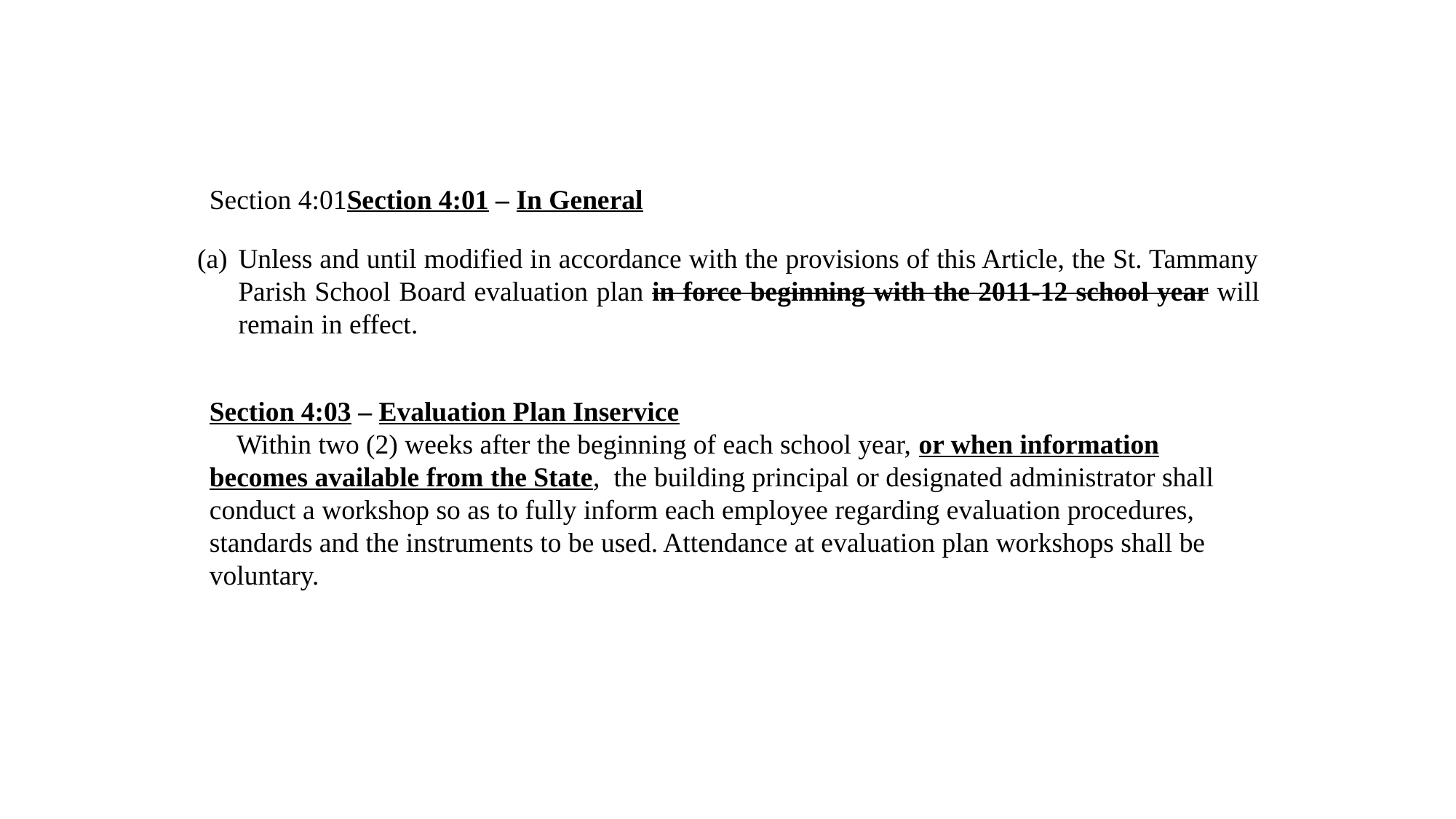

Section 4:01Section 4:01 – In General

Unless and until modified in accordance with the provisions of this Article, the St. Tammany Parish School Board evaluation plan in force beginning with the 2011-12 school year will remain in effect.

Section 4:03 – Evaluation Plan Inservice
Within two (2) weeks after the beginning of each school year, or when information becomes available from the State,  the building principal or designated administrator shall conduct a workshop so as to fully inform each employee regarding evaluation procedures, standards and the instruments to be used. Attendance at evaluation plan workshops shall be voluntary.